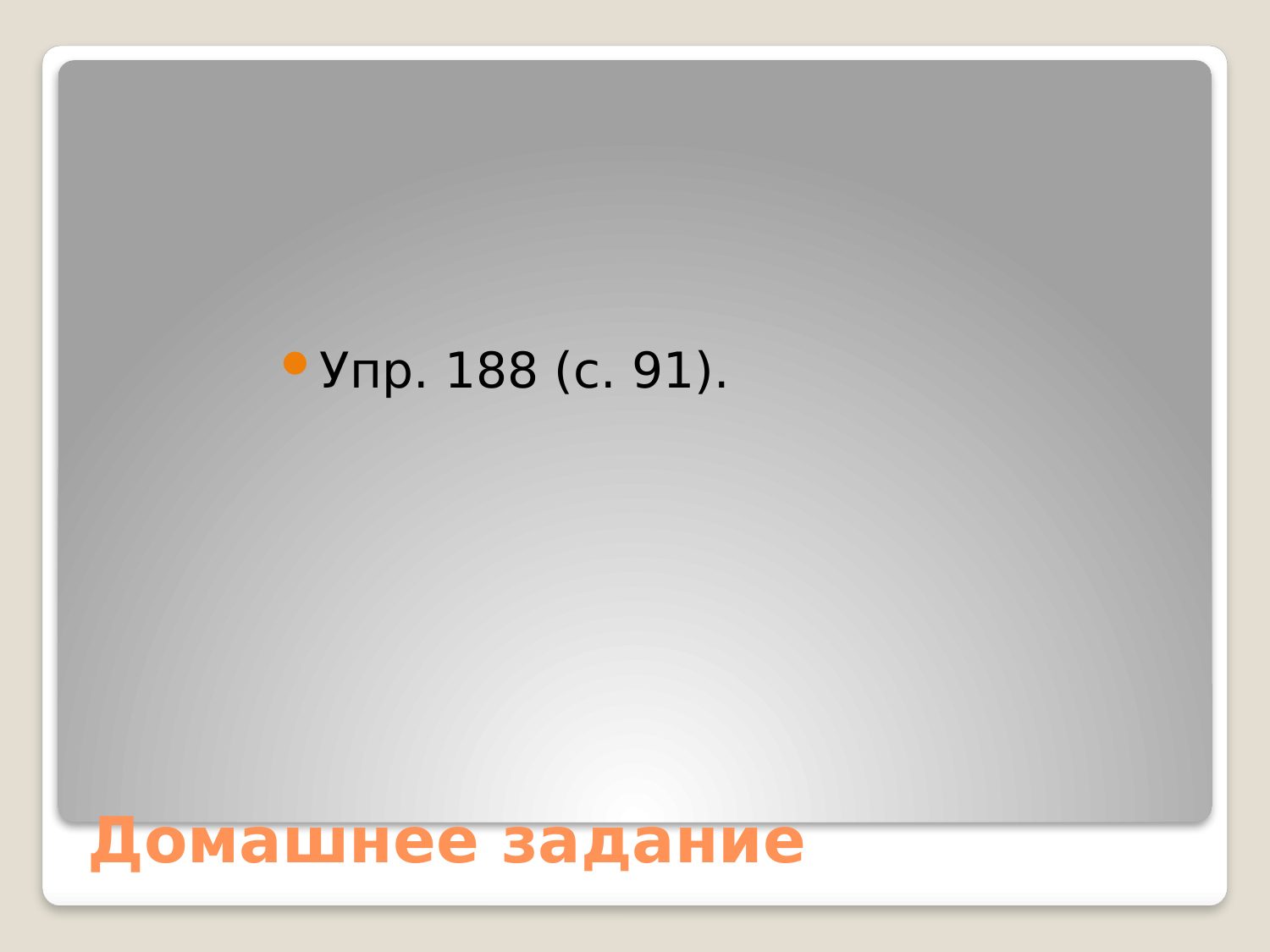

Упр. 188 (с. 91).
# Домашнее задание